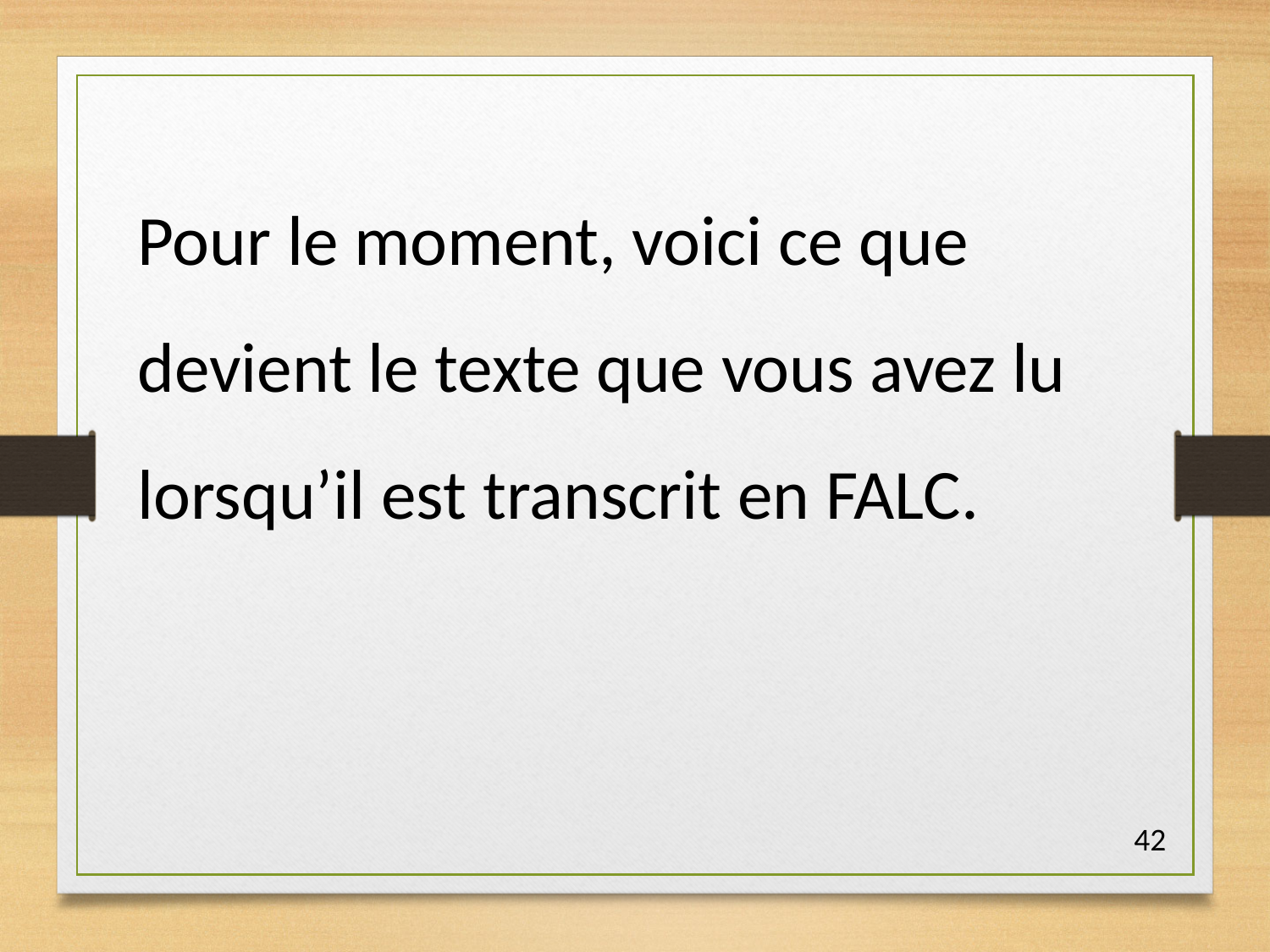

Pour le moment, voici ce que devient le texte que vous avez lu lorsqu’il est transcrit en FALC.
42